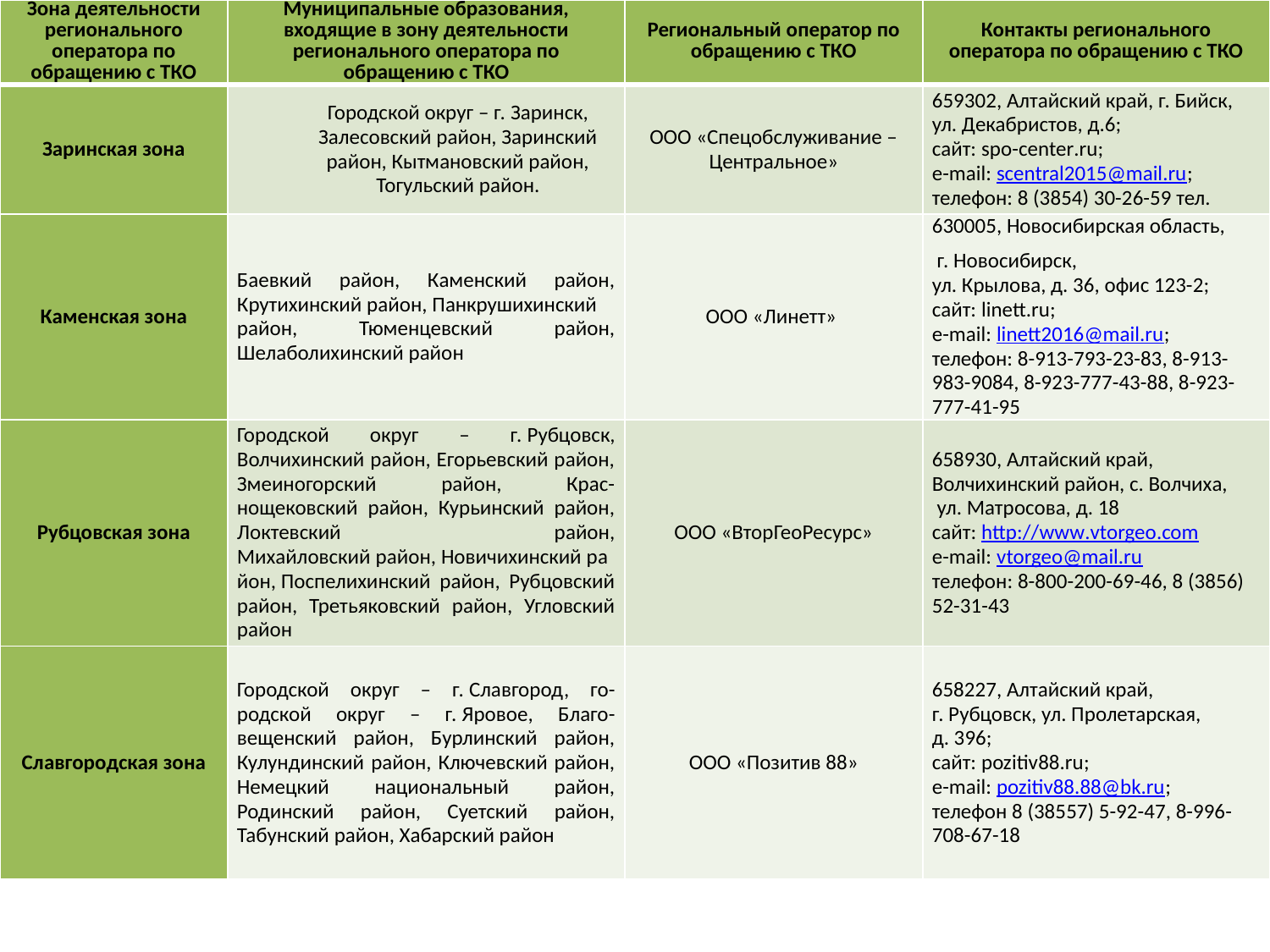

| Зона деятельности регионального оператора по обращению с ТКО | Муниципальные образования, входящие в зону деятельности регионального оператора по обращению с ТКО | Региональный оператор по обращению с ТКО | Контакты регионального оператора по обращению с ТКО |
| --- | --- | --- | --- |
| Заринская зона | Городской округ – г. Заринск, Залесовский район, Заринский район, Кытмановский район, Тогульский район. | ООО «Спецобслуживание – Центральное» | 659302, Алтайский край, г. Бийск, ул. Декабристов, д.6; сайт: spo-center.ru; e-mail: scentral2015@mail.ru; телефон: 8 (3854) 30-26-59 тел. |
| Каменская зона | Баевкий район, Каменский район, Крутихинский район, Панкрушихинский район, Тюменцевский район, Шелаболихинский район | ООО «Линетт» | 630005, Новосибирская область, г. Новосибирск, ул. Крылова, д. 36, офис 123-2; сайт: linett.ru; e-mail: linett2016@mail.ru; телефон: 8-913-793-23-83, 8-913-983-9084, 8-923-777-43-88, 8-923-777-41-95 |
| Рубцовская зона | Городской округ – г. Рубцовск, Волчихинский район, Егорьевский район, Змеиногорский район, Крас-нощековский район, Курьинский район, Локтевский район, Михайловский район, Новичихинский район, Поспелихинский район, Рубцовский район, Третьяковский район, Угловский район | ООО «ВторГеоРесурс» | 658930, Алтайский край, Волчихинский район, с. Волчиха, ул. Матросова, д. 18 cайт: http://www.vtorgeo.com e-mail: vtorgeo@mail.ru телефон: 8-800-200-69-46, 8 (3856) 52-31-43 |
| Славгородская зона | Городской округ – г. Славгород, го-родской округ – г. Яровое, Благо-вещенский район, Бурлинский район, Кулундинский район, Ключевский район, Немецкий национальный район, Родинский район, Суетский район, Табунский район, Хабарский район | ООО «Позитив 88» | 658227, Алтайский край, г. Рубцовск, ул. Пролетарская, д. 396; сайт: pozitiv88.ru; e-mail: pozitiv88.88@bk.ru; телефон 8 (38557) 5-92-47, 8-996-708-67-18 |